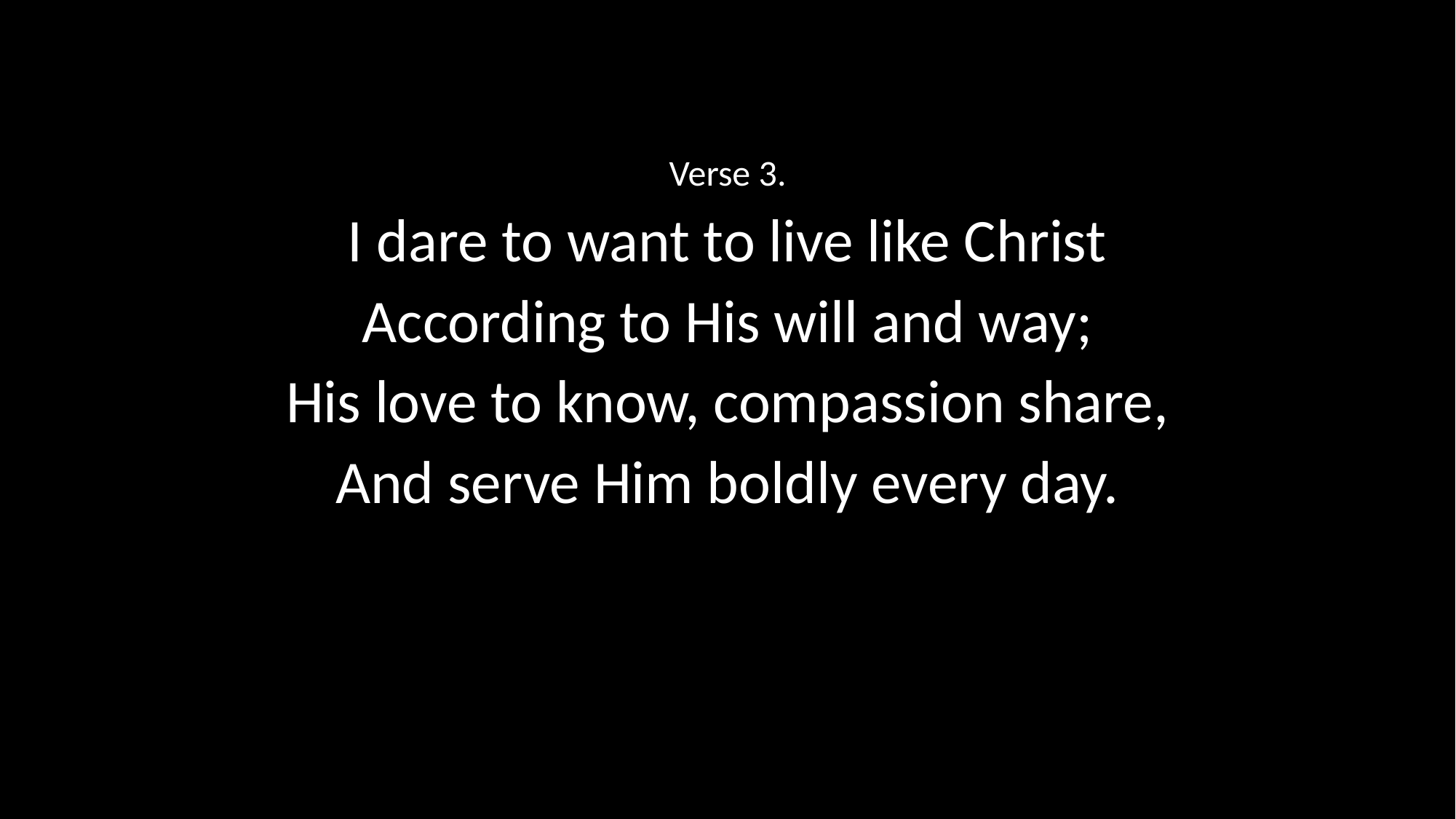

Verse 3.
I dare to want to live like Christ
According to His will and way;
His love to know, compassion share,
And serve Him boldly every day.